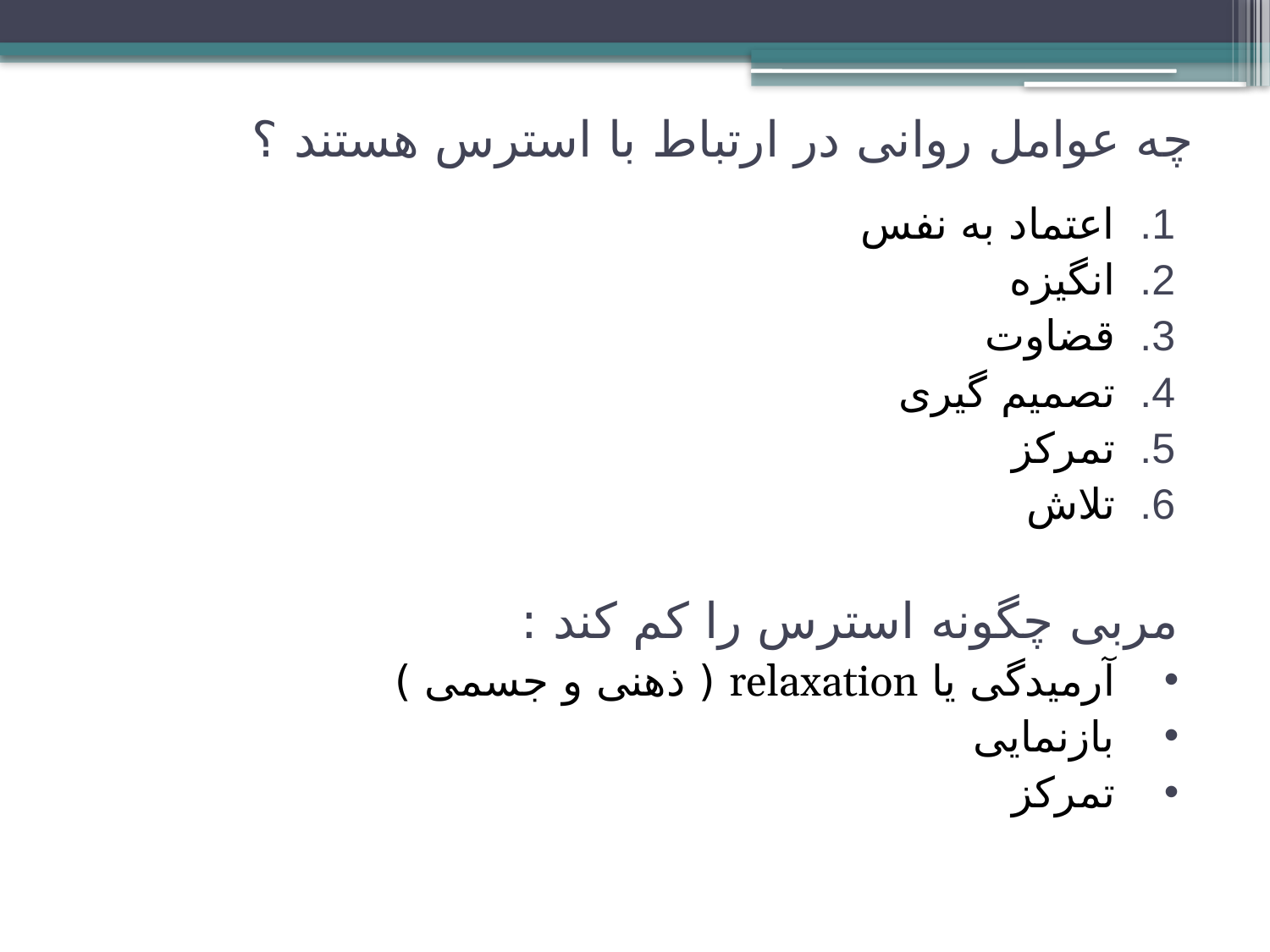

# چه عوامل روانی در ارتباط با استرس هستند ؟
اعتماد به نفس
انگیزه
قضاوت
تصمیم گیری
تمرکز
تلاش

مربی چگونه استرس را کم کند :
آرمیدگی یا relaxation ( ذهنی و جسمی )
بازنمایی
تمرکز